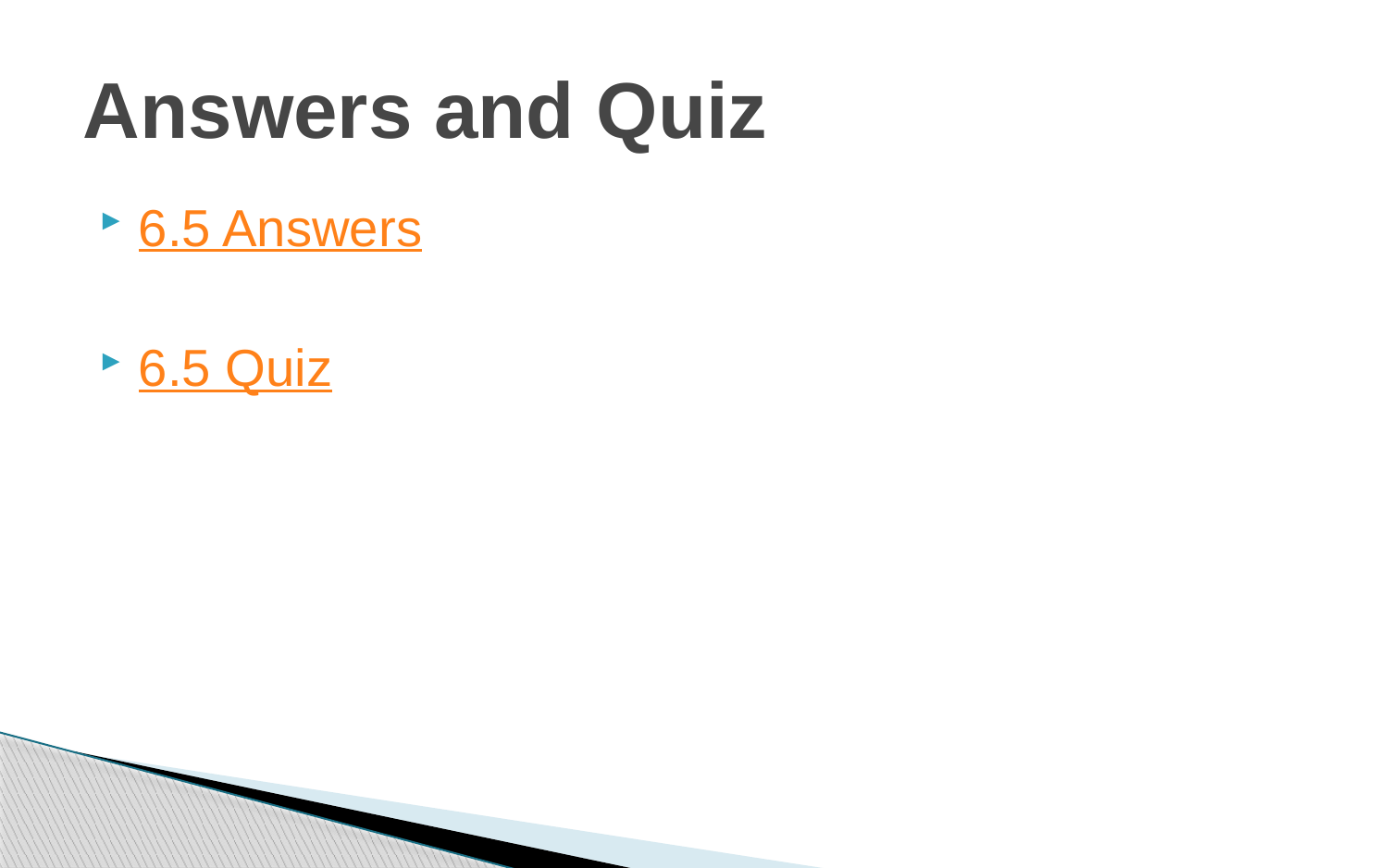

# Answers and Quiz
6.5 Answers

6.5 Quiz